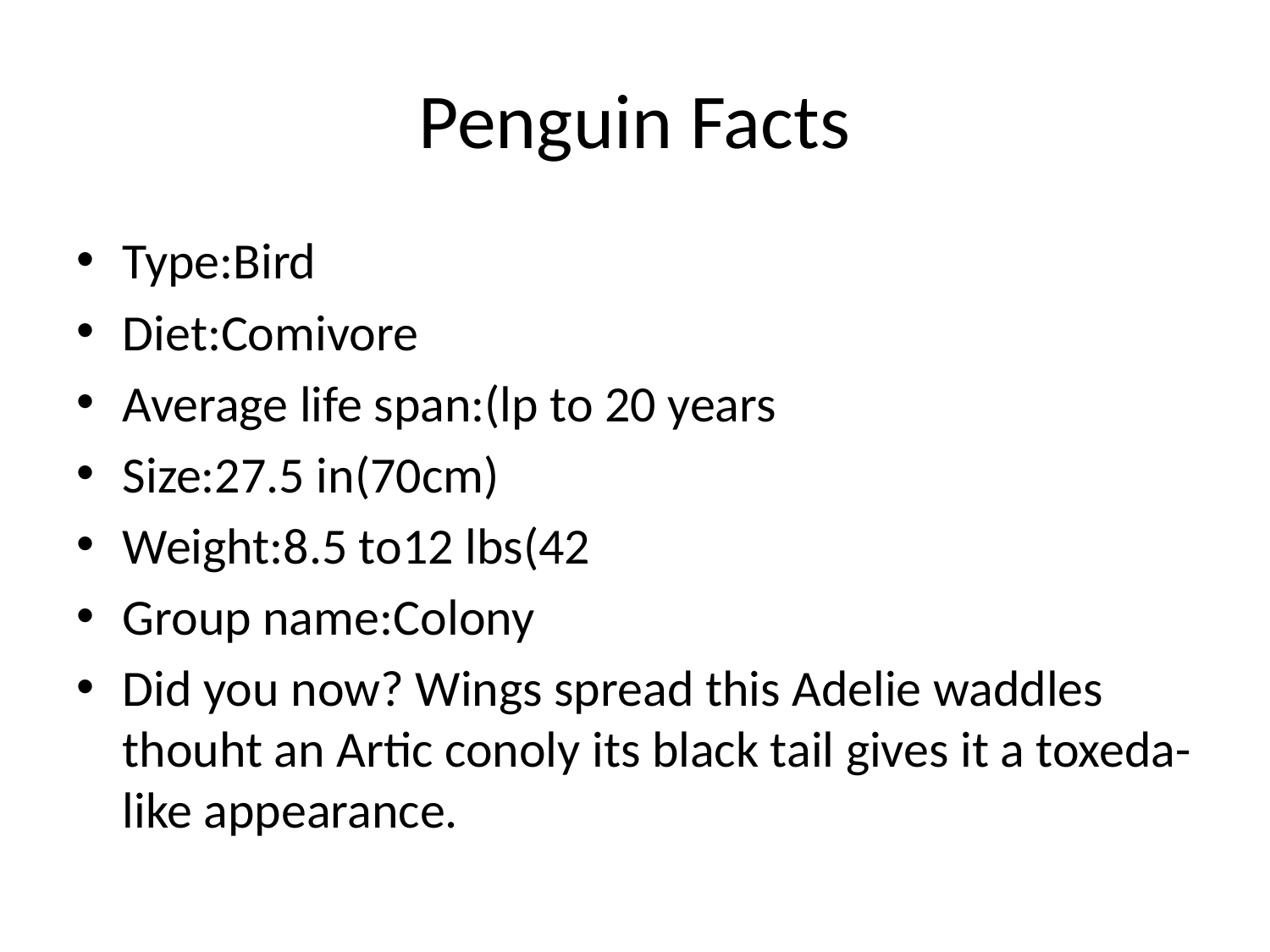

# Penguin Facts
Type:Bird
Diet:Comivore
Average life span:(lp to 20 years
Size:27.5 in(70cm)
Weight:8.5 to12 lbs(42
Group name:Colony
Did you now? Wings spread this Adelie waddles thouht an Artic conoly its black tail gives it a toxeda-like appearance.